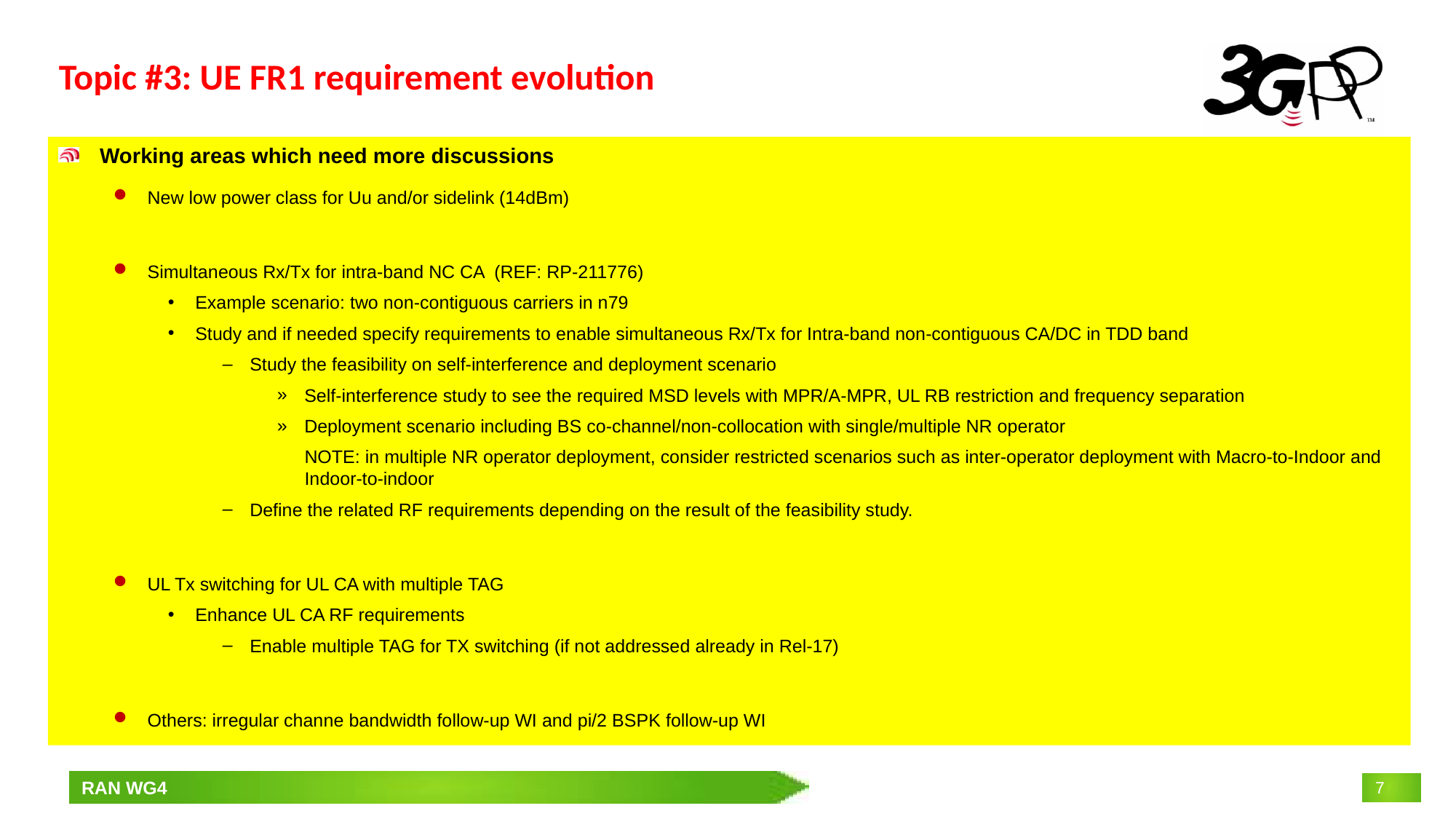

# Topic #3: UE FR1 requirement evolution
Working areas which need more discussions
New low power class for Uu and/or sidelink (14dBm)

Simultaneous Rx/Tx for intra-band NC CA  (REF: RP-211776)
Example scenario: two non-contiguous carriers in n79
Study and if needed specify requirements to enable simultaneous Rx/Tx for Intra-band non-contiguous CA/DC in TDD band
Study the feasibility on self-interference and deployment scenario
Self-interference study to see the required MSD levels with MPR/A-MPR, UL RB restriction and frequency separation
Deployment scenario including BS co-channel/non-collocation with single/multiple NR operator
NOTE: in multiple NR operator deployment, consider restricted scenarios such as inter-operator deployment with Macro-to-Indoor and Indoor-to-indoor
Define the related RF requirements depending on the result of the feasibility study.

UL Tx switching for UL CA with multiple TAG
Enhance UL CA RF requirements
Enable multiple TAG for TX switching (if not addressed already in Rel-17)

Others: irregular channe bandwidth follow-up WI and pi/2 BSPK follow-up WI